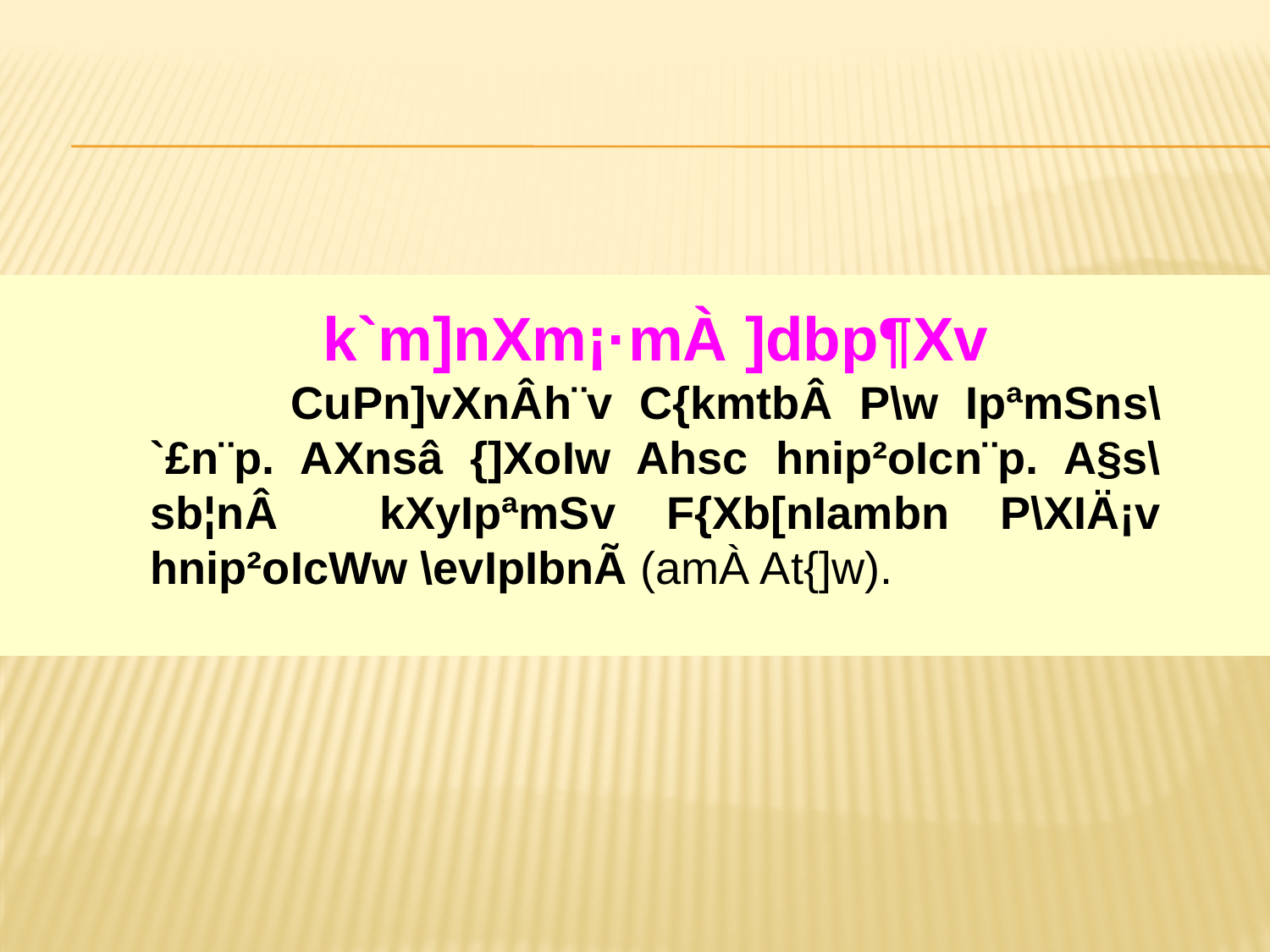

k`m]nXm¡·mÀ ]dbp¶Xv
 	CuPn]vXnÂh¨v C{kmtbÂ P\w IpªmSns\ `£n¨p. AXnsâ {]XoIw Ahsc hnip²oIcn¨p. A§s\sb¦nÂ  kXyIpªmSv F{Xb[nIambn P\XIÄ¡v hnip²oIcWw \evIpIbnÃ (amÀ At{]w).